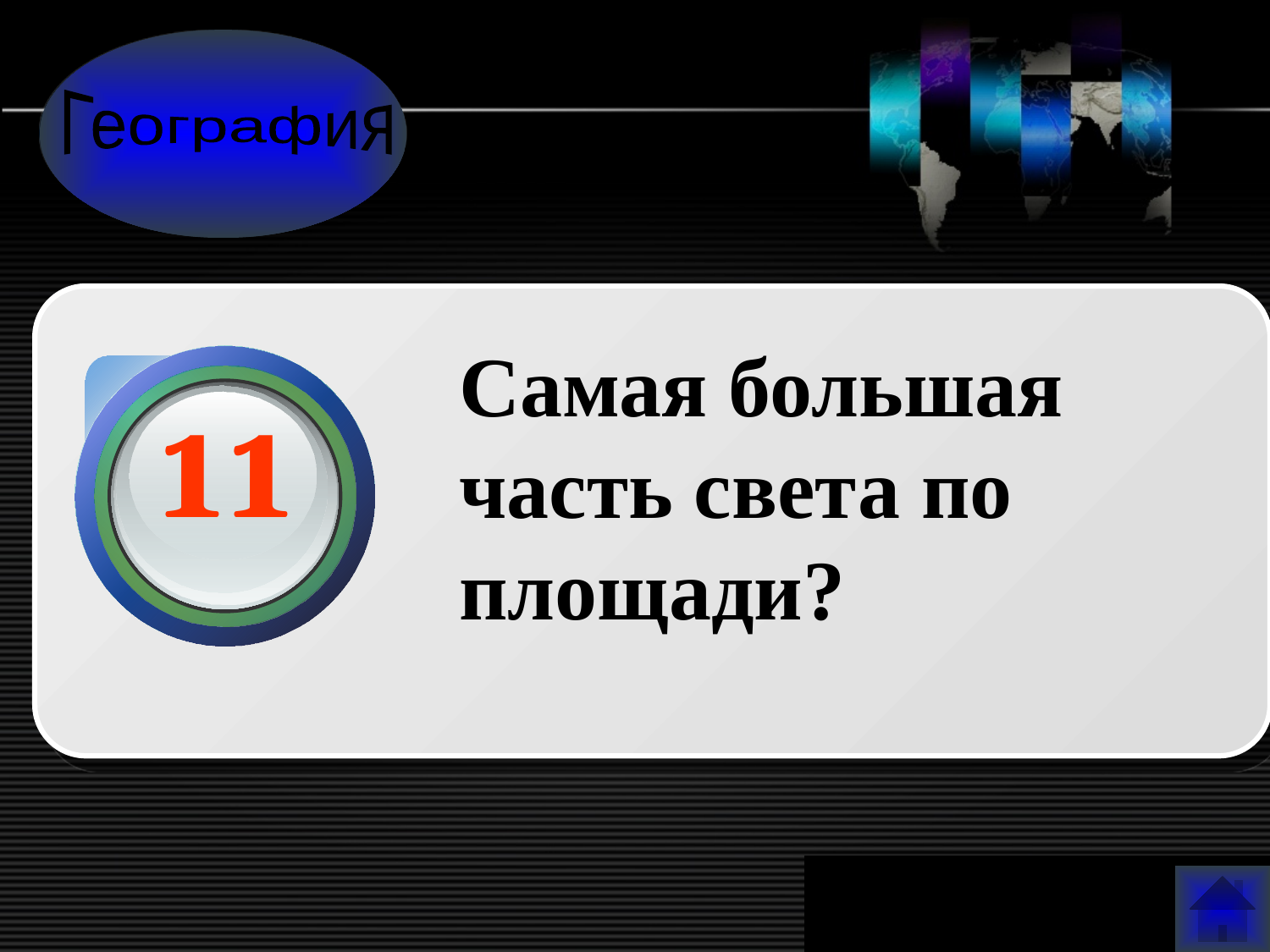

География

Самая большая часть света по площади?

11

www.themegallery.com